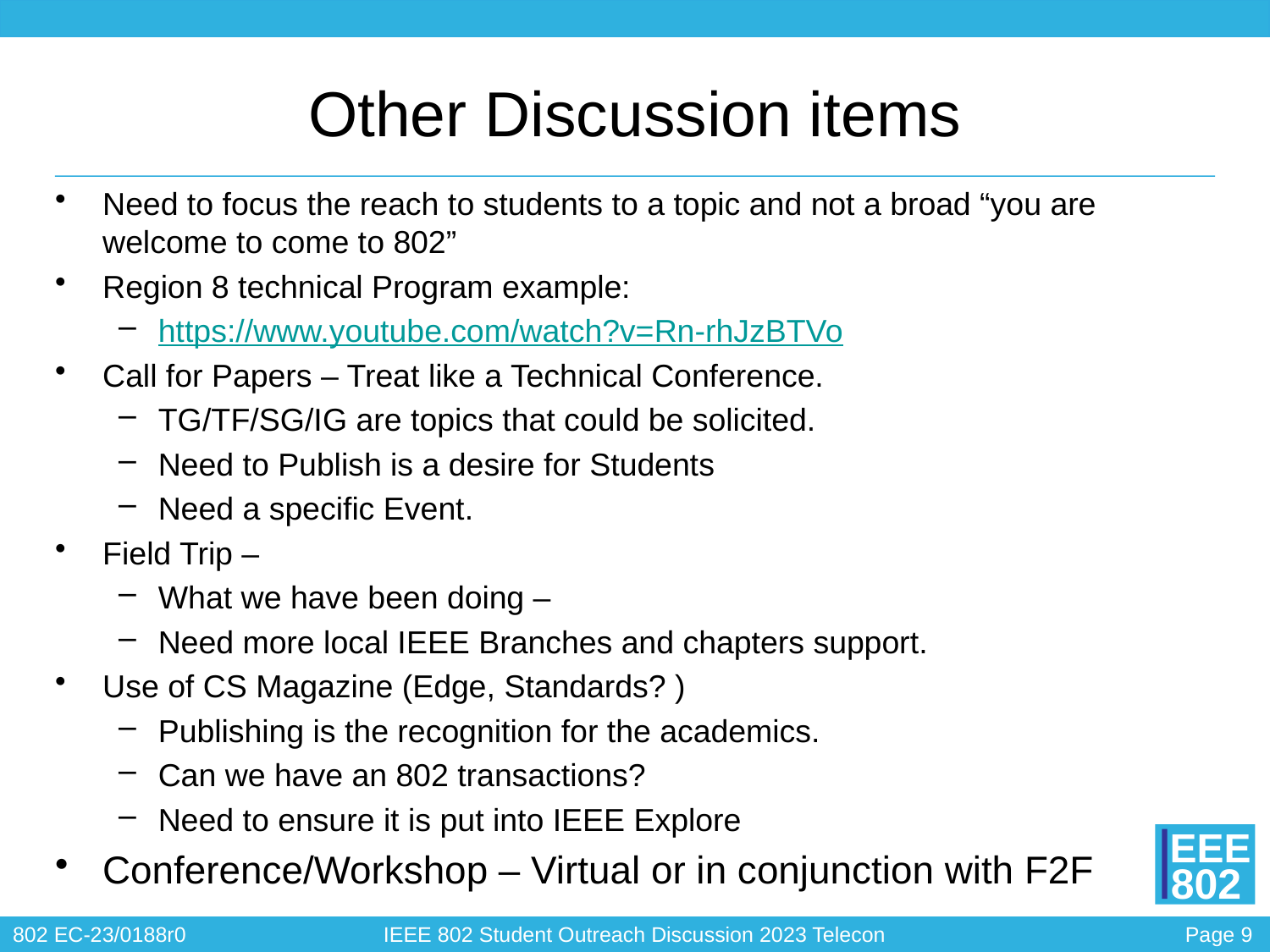

# Other Discussion items
Need to focus the reach to students to a topic and not a broad “you are welcome to come to 802”
Region 8 technical Program example:
https://www.youtube.com/watch?v=Rn-rhJzBTVo
Call for Papers – Treat like a Technical Conference.
TG/TF/SG/IG are topics that could be solicited.
Need to Publish is a desire for Students
Need a specific Event.
Field Trip –
What we have been doing –
Need more local IEEE Branches and chapters support.
Use of CS Magazine (Edge, Standards? )
Publishing is the recognition for the academics.
Can we have an 802 transactions?
Need to ensure it is put into IEEE Explore
Conference/Workshop – Virtual or in conjunction with F2F